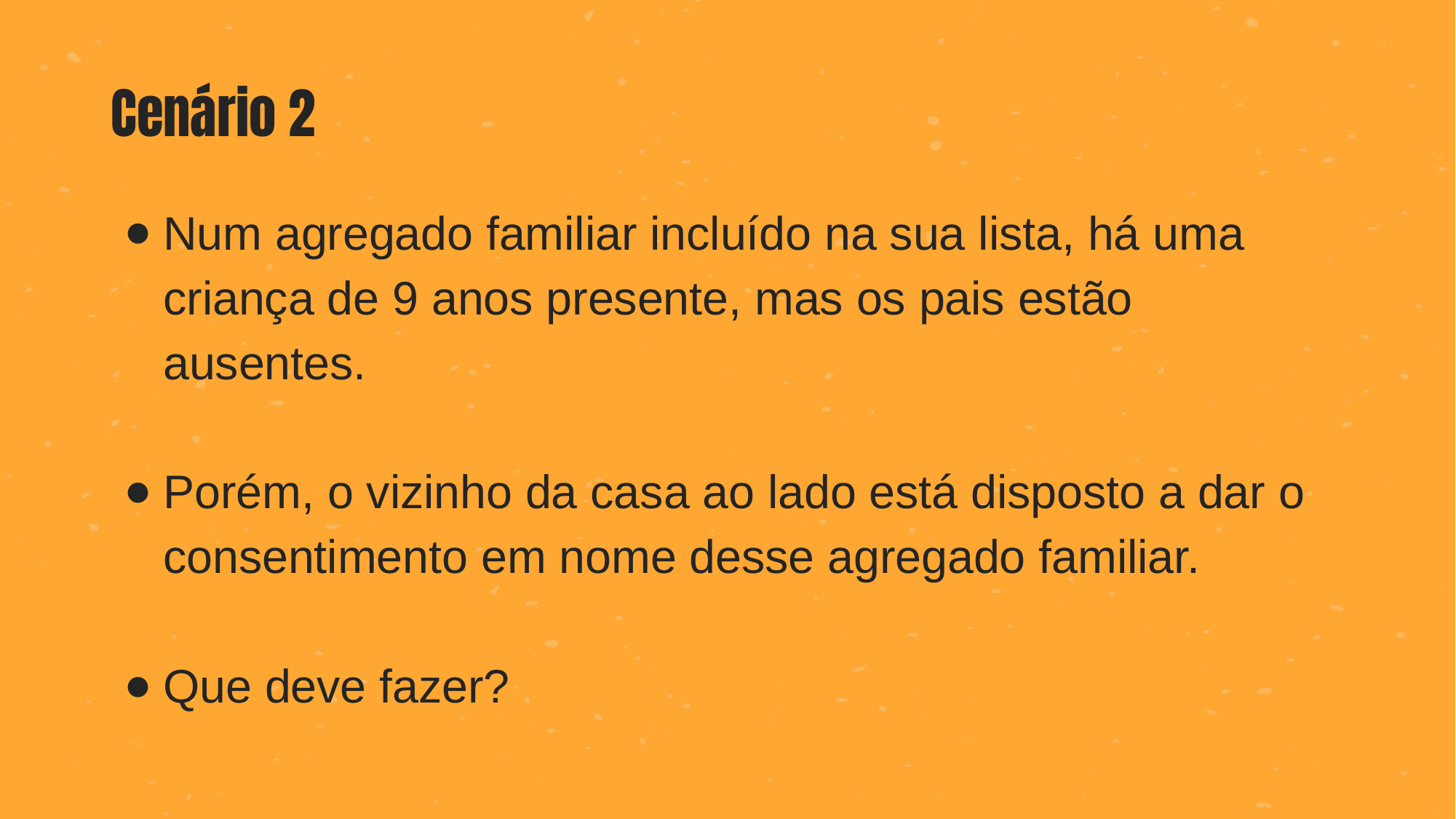

Cenário 2
Num agregado familiar incluído na sua lista, há uma criança de 9 anos presente, mas os pais estão ausentes.

Porém, o vizinho da casa ao lado está disposto a dar o consentimento em nome desse agregado familiar.

Que deve fazer?